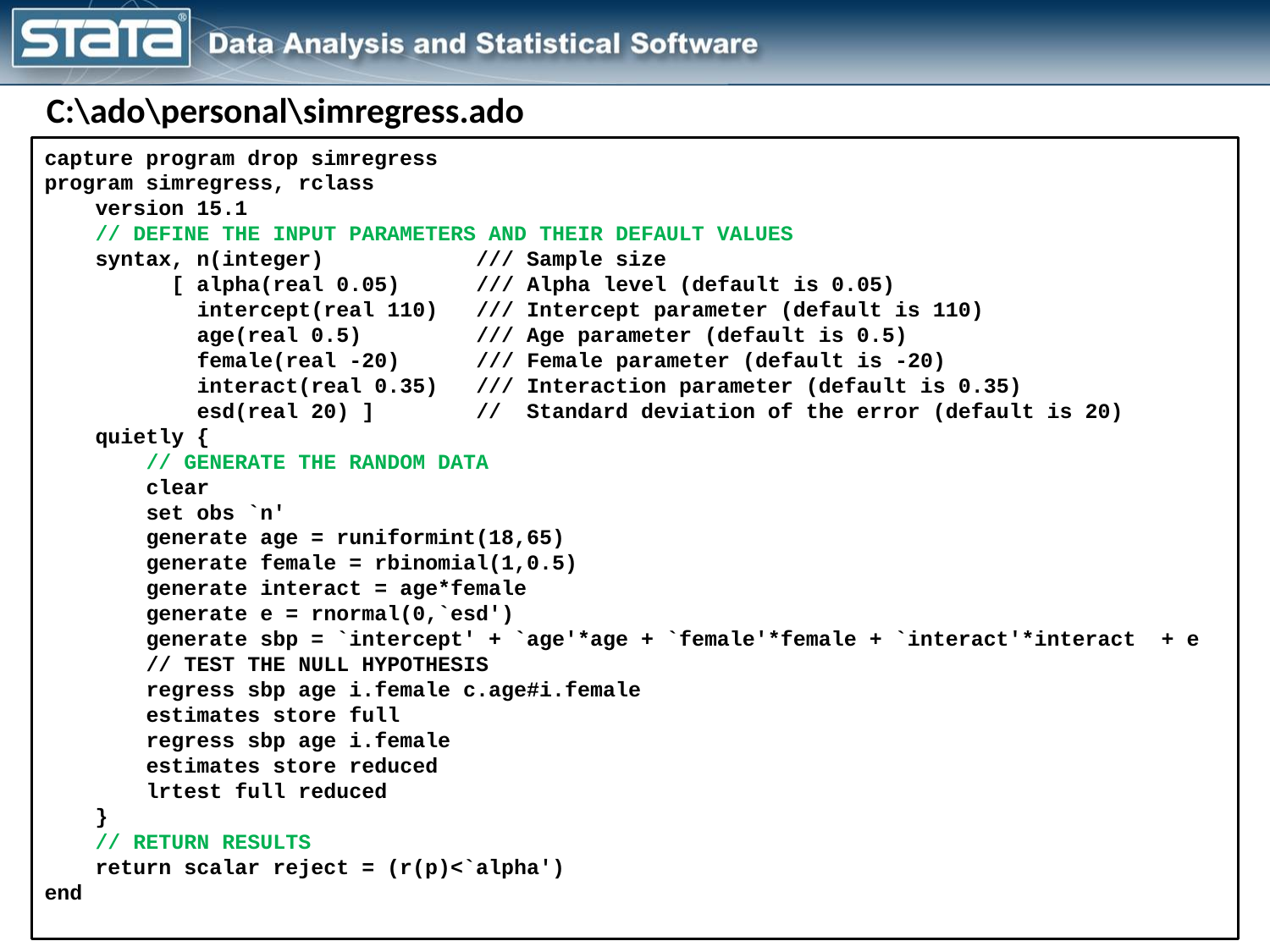

C:\ado\personal\simregress.ado
capture program drop simregress
program simregress, rclass
    version 15.1
    // DEFINE THE INPUT PARAMETERS AND THEIR DEFAULT VALUES
    syntax, n(integer)            /// Sample size
          [ alpha(real 0.05) 	    /// Alpha level (default is 0.05)
            intercept(real 110)   /// Intercept parameter (default is 110)
            age(real 0.5)         /// Age parameter (default is 0.5)
            female(real -20) 	    /// Female parameter (default is -20)
            interact(real 0.35)   /// Interaction parameter (default is 0.35)
            esd(real 20) ]        //  Standard deviation of the error (default is 20)
    quietly {
        // GENERATE THE RANDOM DATA
        clear
        set obs `n'
        generate age = runiformint(18,65)
        generate female = rbinomial(1,0.5)
        generate interact = age*female
        generate e = rnormal(0,`esd')
        generate sbp = `intercept' + `age'*age + `female'*female + `interact'*interact  + e
        // TEST THE NULL HYPOTHESIS
        regress sbp age i.female c.age#i.female
        estimates store full
        regress sbp age i.female
        estimates store reduced
        lrtest full reduced
    }
    // RETURN RESULTS
    return scalar reject = (r(p)<`alpha')
end